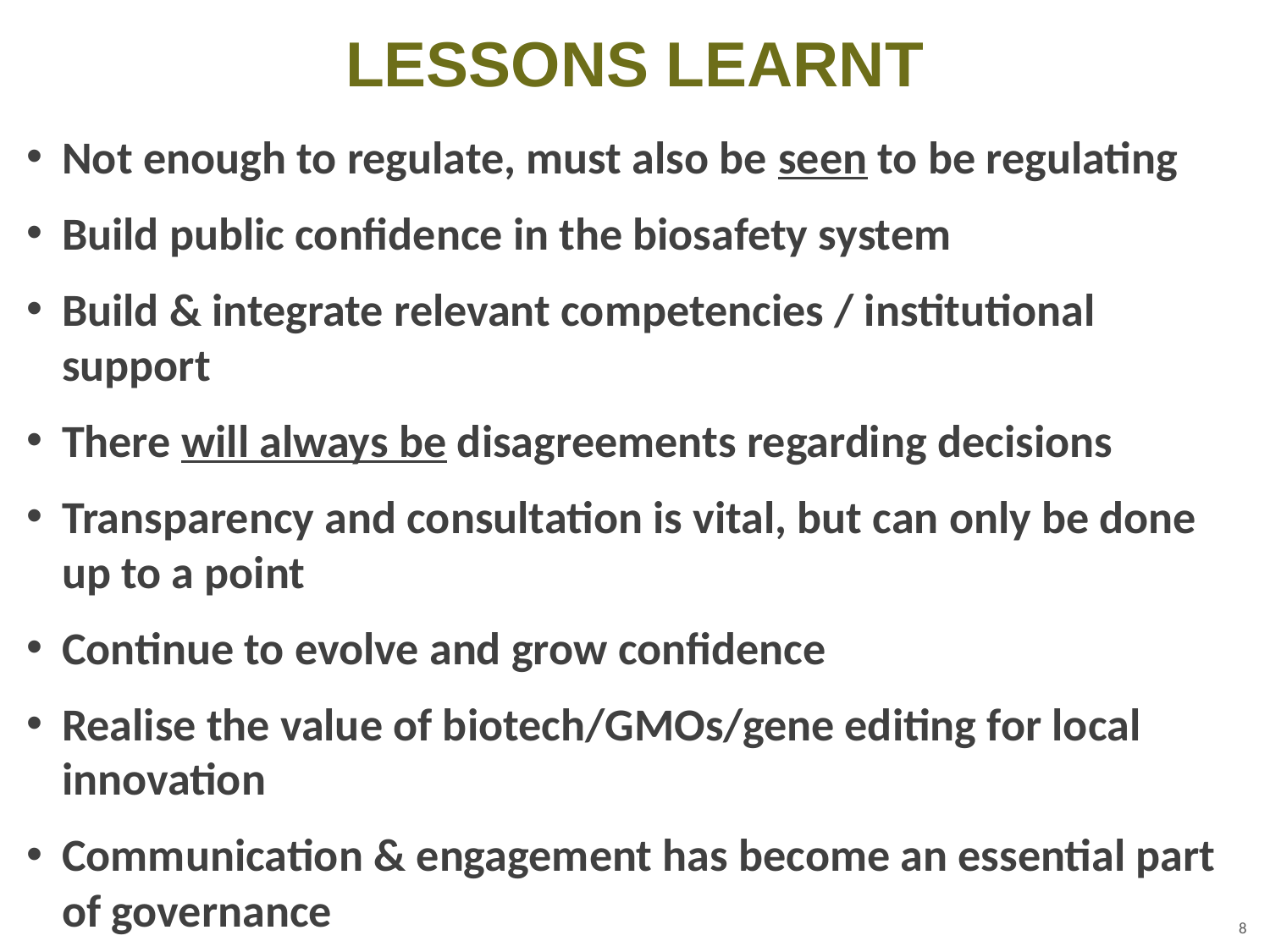

LESSONS LEARNT
Not enough to regulate, must also be seen to be regulating
Build public confidence in the biosafety system
Build & integrate relevant competencies / institutional support
There will always be disagreements regarding decisions
Transparency and consultation is vital, but can only be done up to a point
Continue to evolve and grow confidence
Realise the value of biotech/GMOs/gene editing for local innovation
Communication & engagement has become an essential part of governance
8